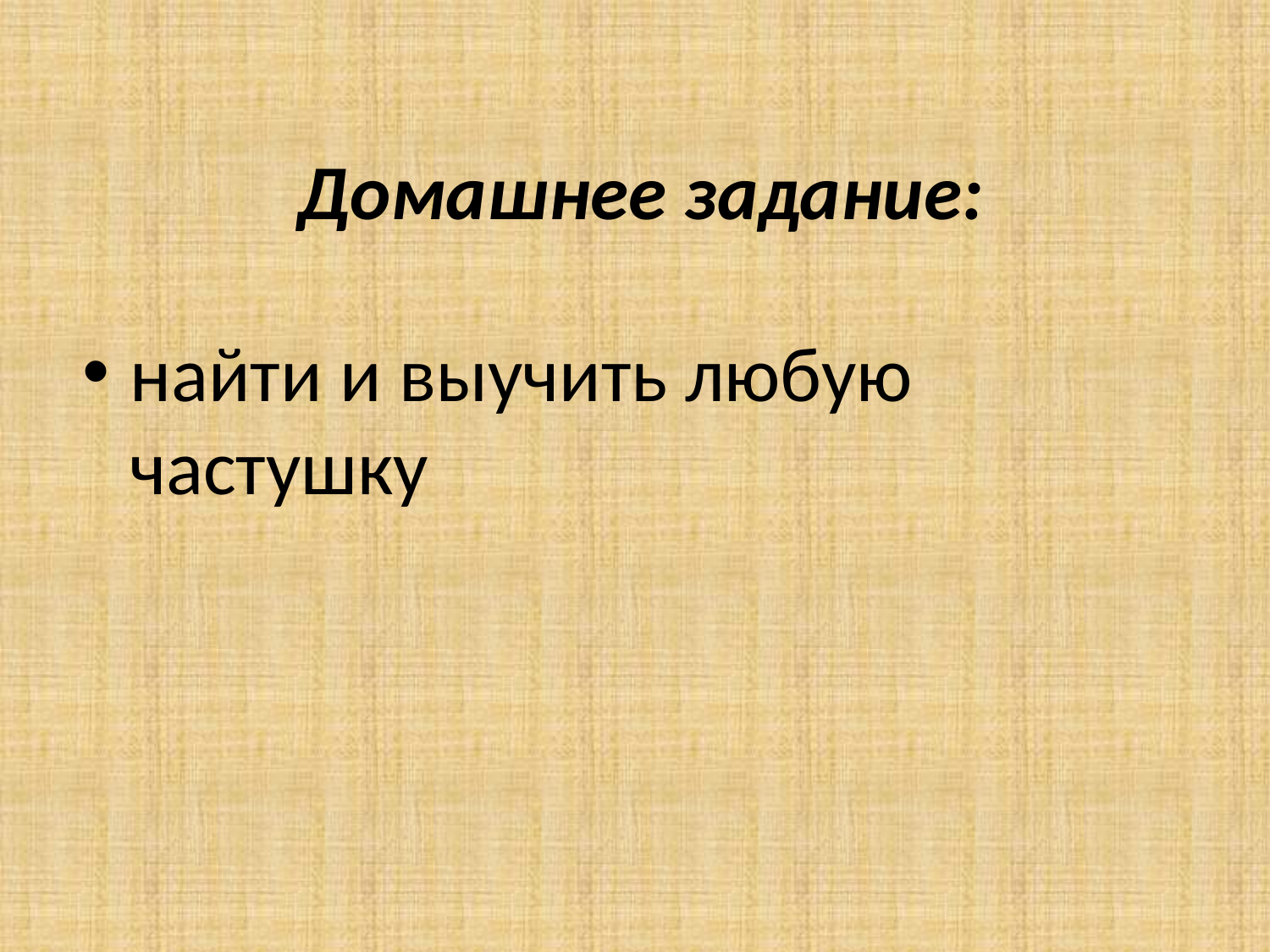

# Домашнее задание:
найти и выучить любую частушку